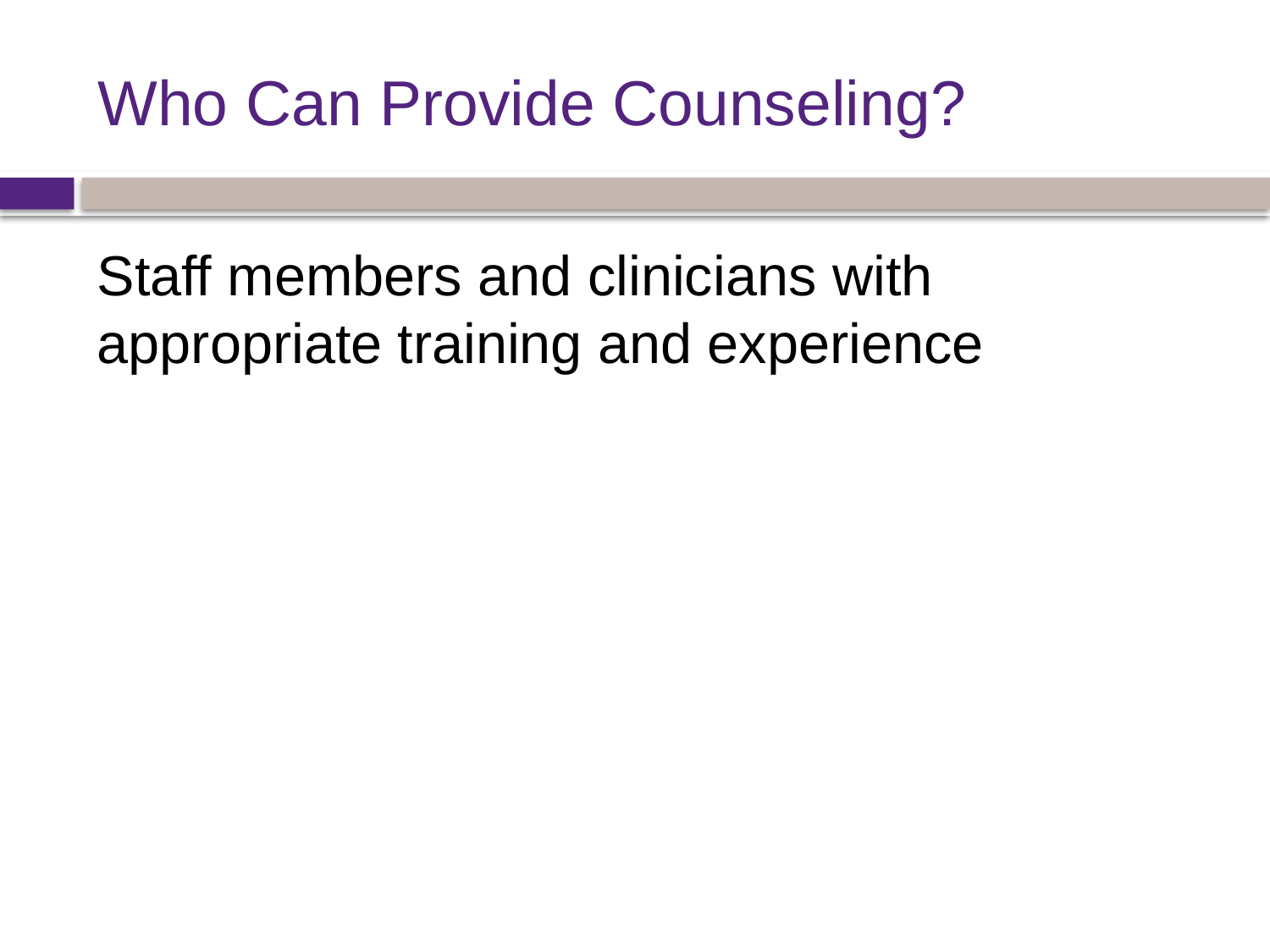

# Who Can Provide Counseling?
Staff members and clinicians with appropriate training and experience